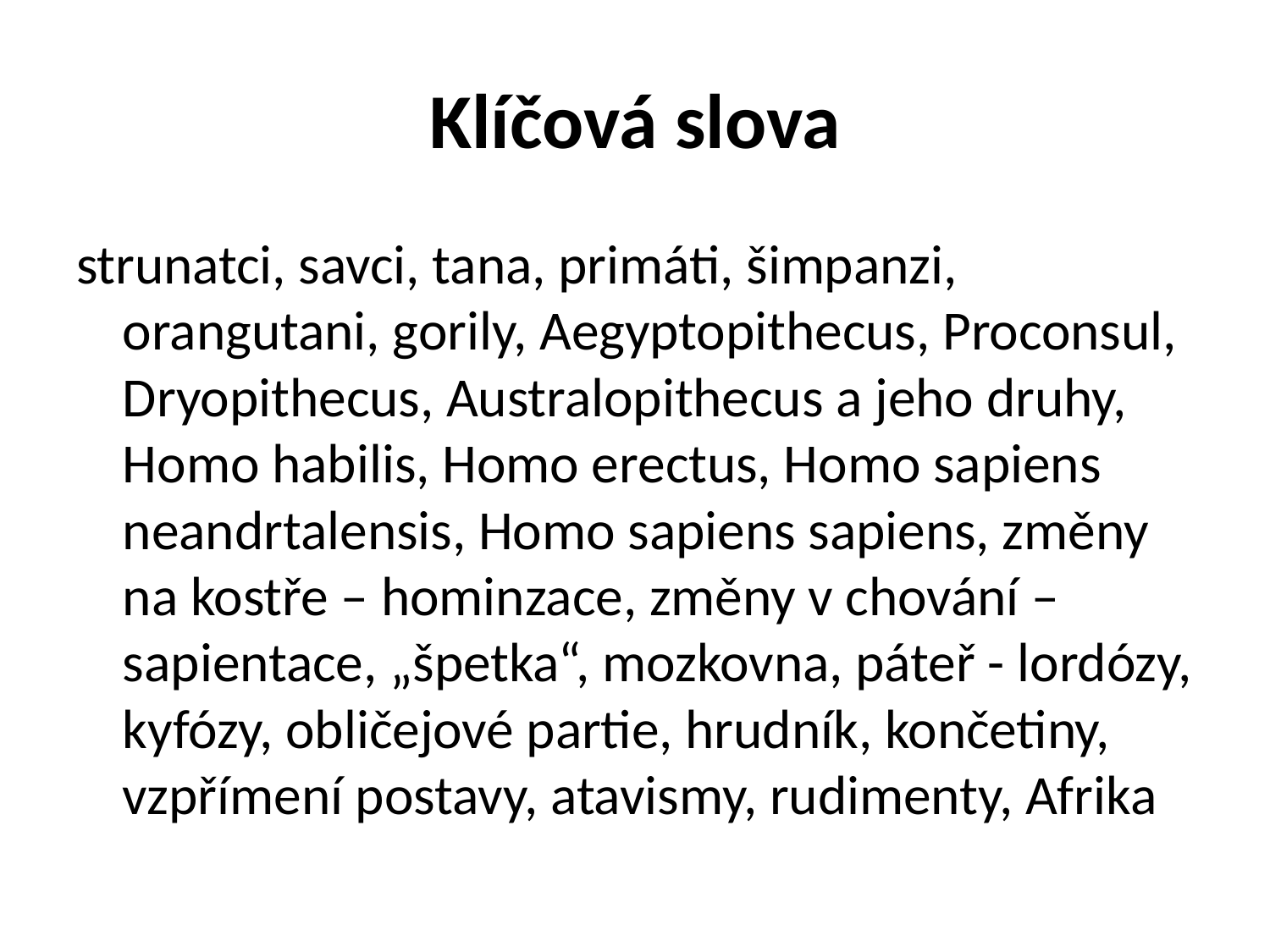

# Klíčová slova
strunatci, savci, tana, primáti, šimpanzi, orangutani, gorily, Aegyptopithecus, Proconsul, Dryopithecus, Australopithecus a jeho druhy, Homo habilis, Homo erectus, Homo sapiens neandrtalensis, Homo sapiens sapiens, změny na kostře – hominzace, změny v chování – sapientace, „špetka“, mozkovna, páteř - lordózy, kyfózy, obličejové partie, hrudník, končetiny, vzpřímení postavy, atavismy, rudimenty, Afrika